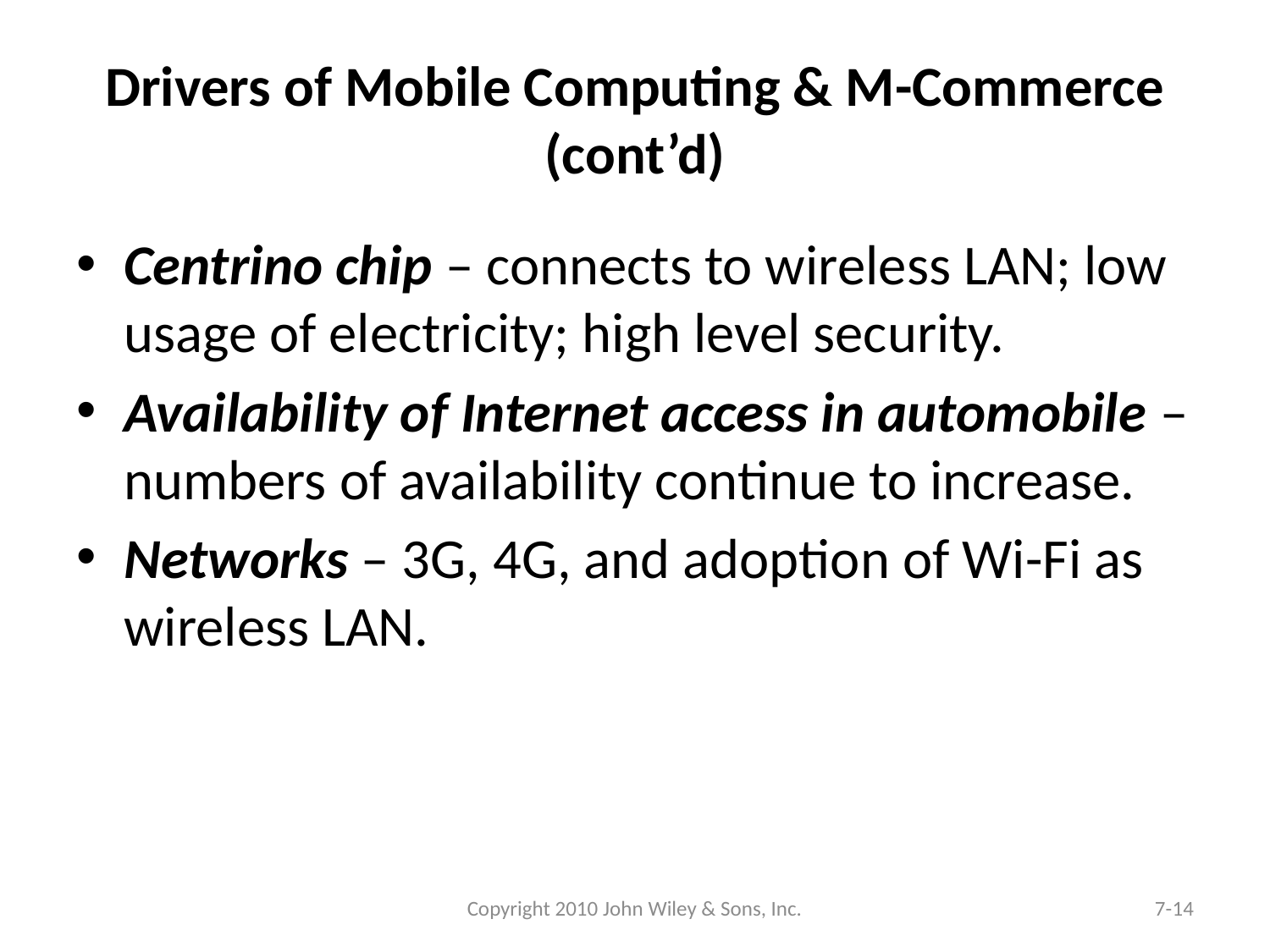

# Drivers of Mobile Computing & M-Commerce (cont’d)
Centrino chip – connects to wireless LAN; low usage of electricity; high level security.
Availability of Internet access in automobile – numbers of availability continue to increase.
Networks – 3G, 4G, and adoption of Wi-Fi as wireless LAN.

Copyright 2010 John Wiley & Sons, Inc.
7-14